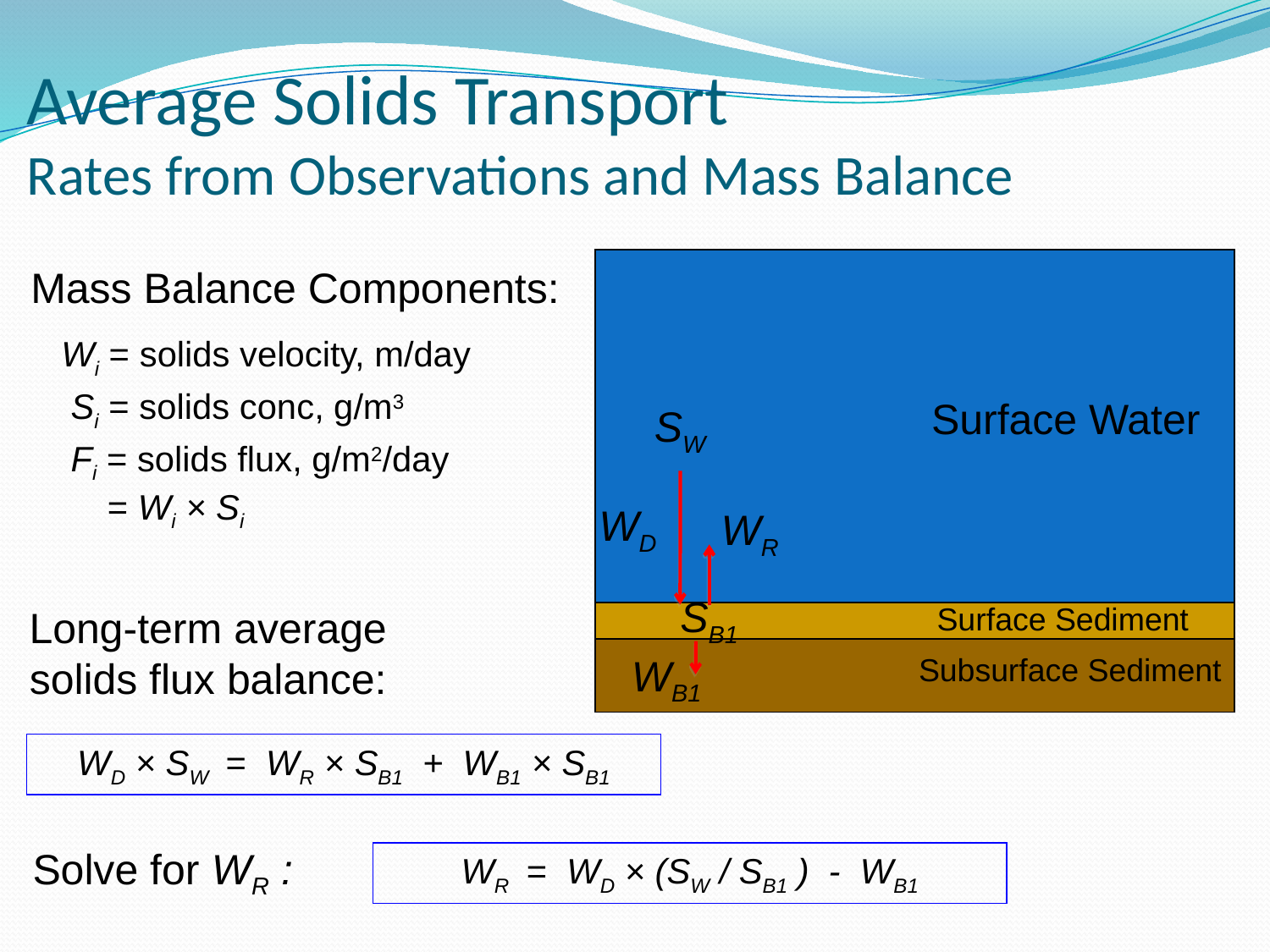

# Average Solids Transport Rates from Observations and Mass Balance

Surface Water
SW
WD
WR
SB1
Surface Sediment
WB1
Subsurface Sediment
Mass Balance Components:
Wi = solids velocity, m/day
Si = solids conc, g/m3
Fi = solids flux, g/m2/day
    = Wi × Si
Long-term average solids flux balance:
WD × SW   =  WR × SB1  +  WB1 × SB1
Solve for WR :
WR   =  WD × (SW / SB1 )  -  WB1